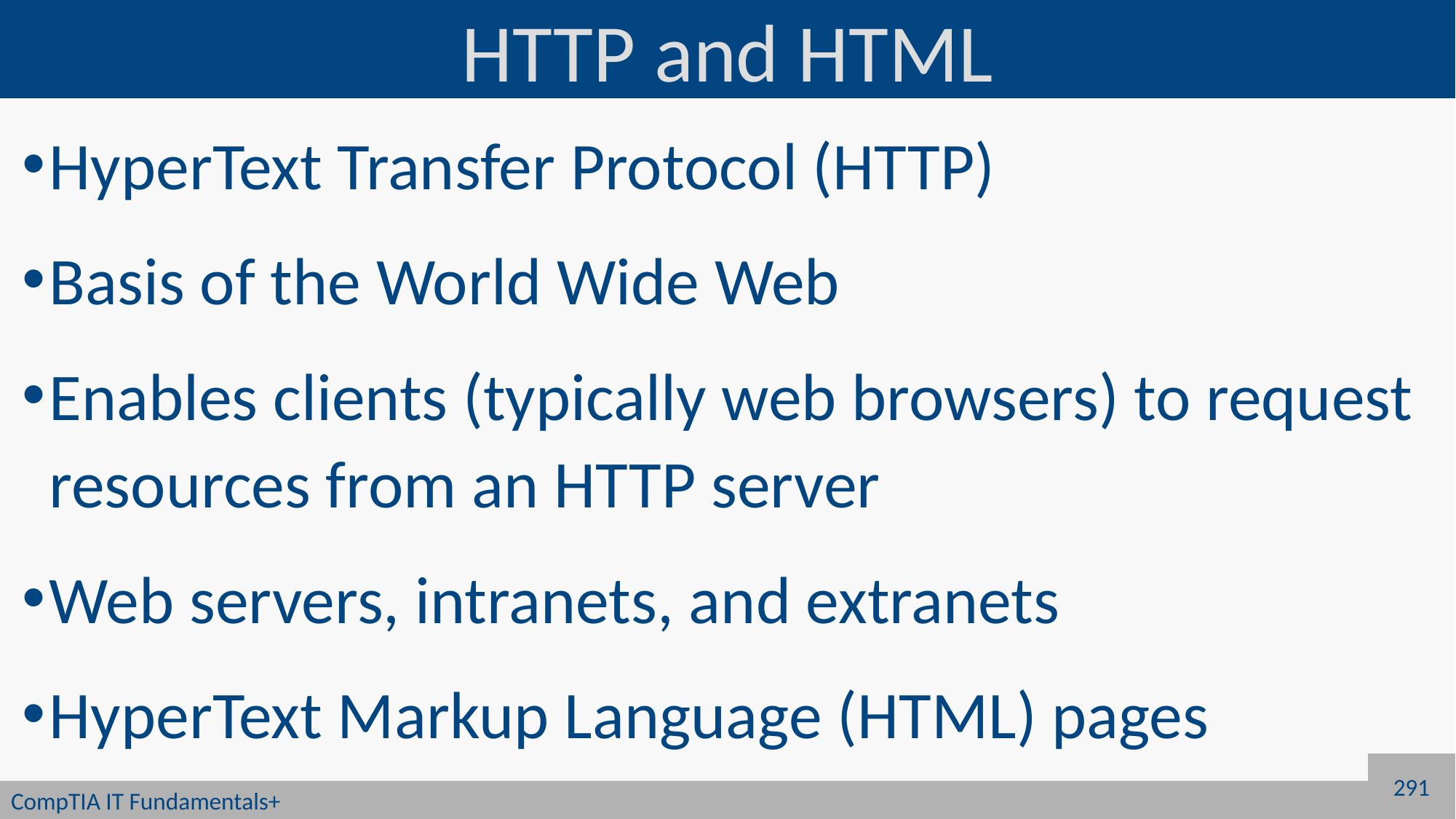

# HTTP and HTML
HyperText Transfer Protocol (HTTP)
Basis of the World Wide Web
Enables clients (typically web browsers) to request resources from an HTTP server
Web servers, intranets, and extranets
HyperText Markup Language (HTML) pages
291
CompTIA IT Fundamentals+